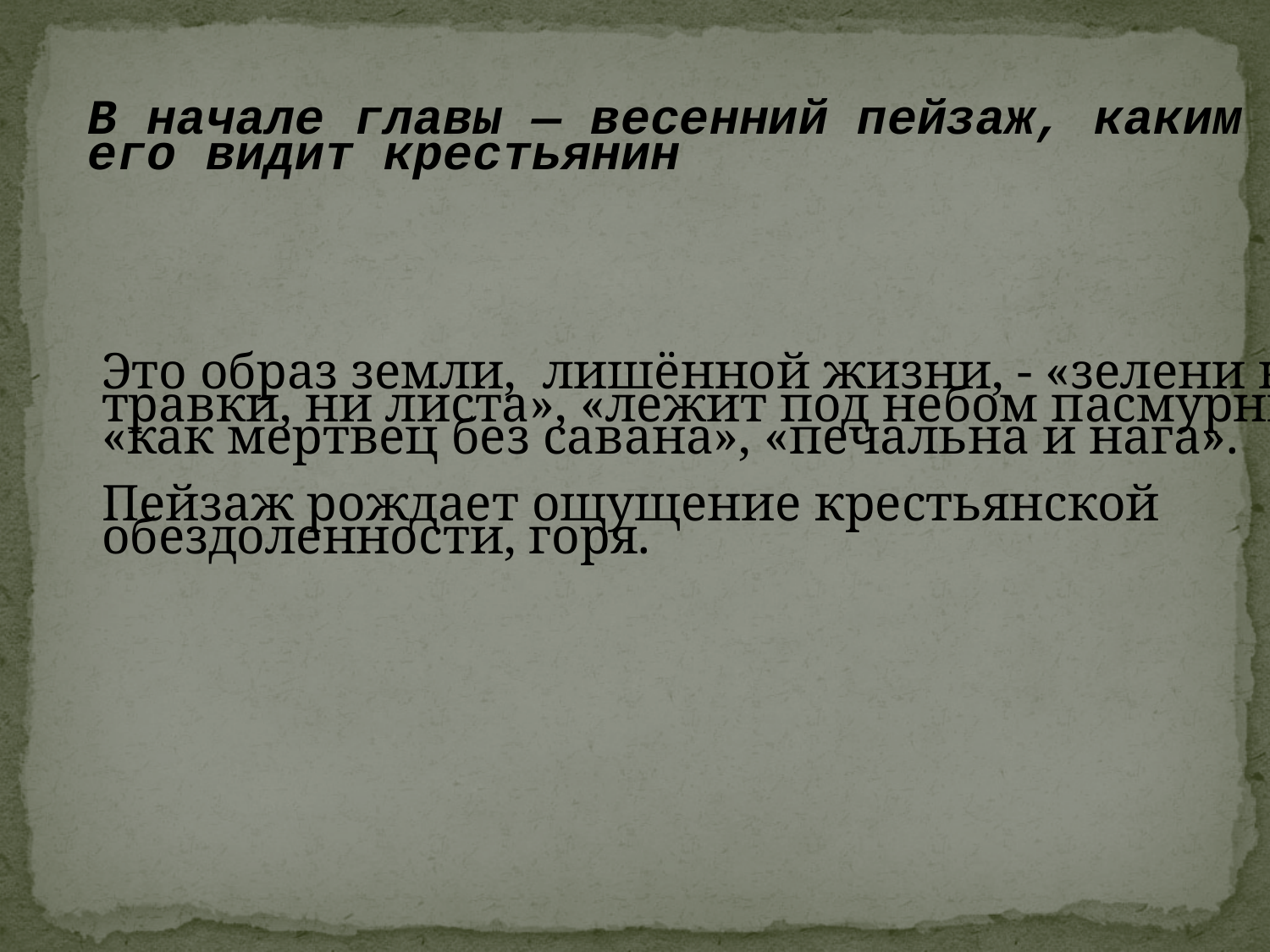

В начале главы — весенний пейзаж, каким
его видит крестьянин
Это образ земли,  лишённой жизни, - «зелени ни
травки, ни листа», «лежит под небом пасмурным,
«как мертвец без савана», «печальна и нага».

Пейзаж рождает ощущение крестьянской
обездоленности, горя.